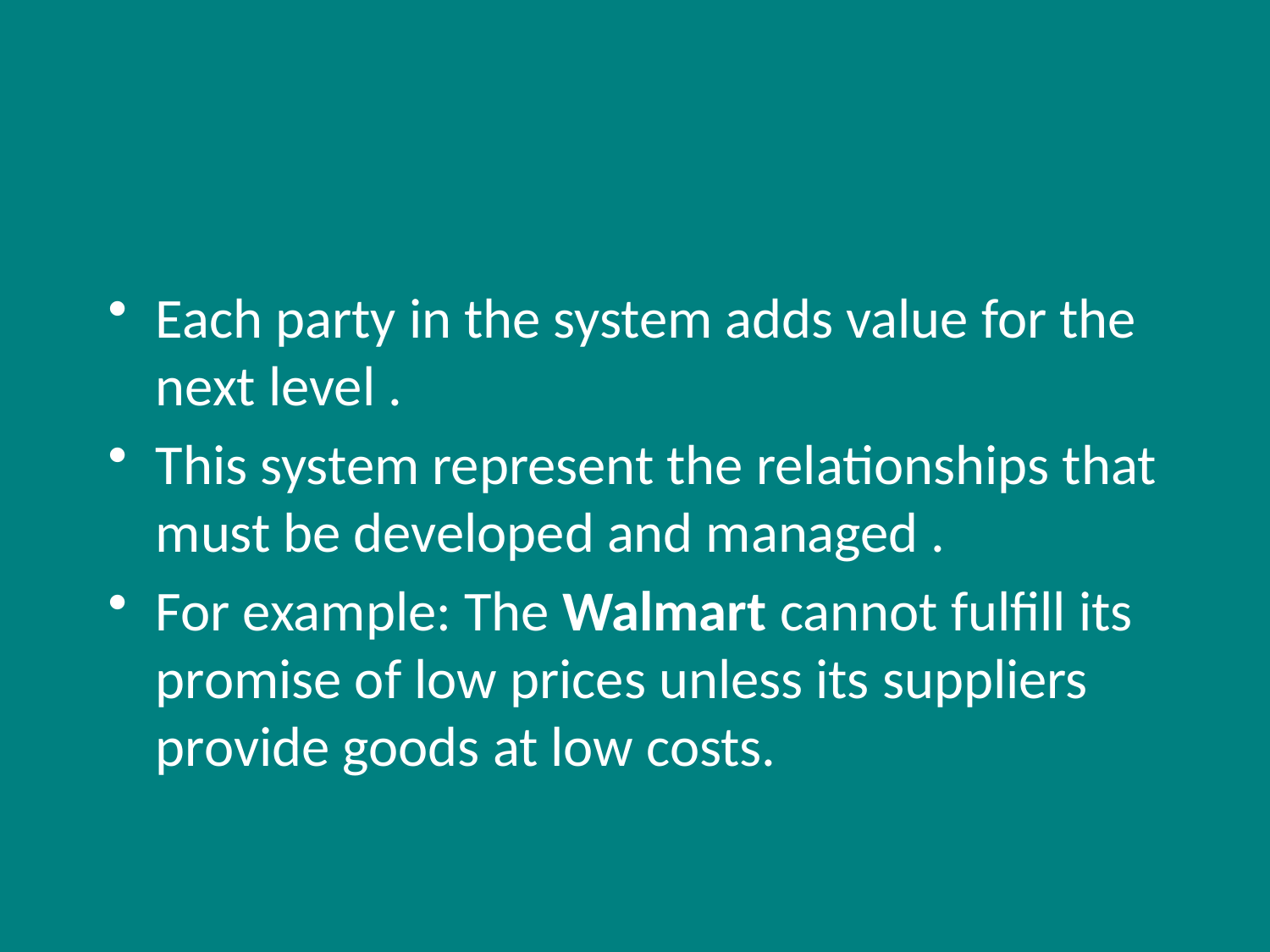

#
Each party in the system adds value for the next level .
This system represent the relationships that must be developed and managed .
For example: The Walmart cannot fulfill its promise of low prices unless its suppliers provide goods at low costs.